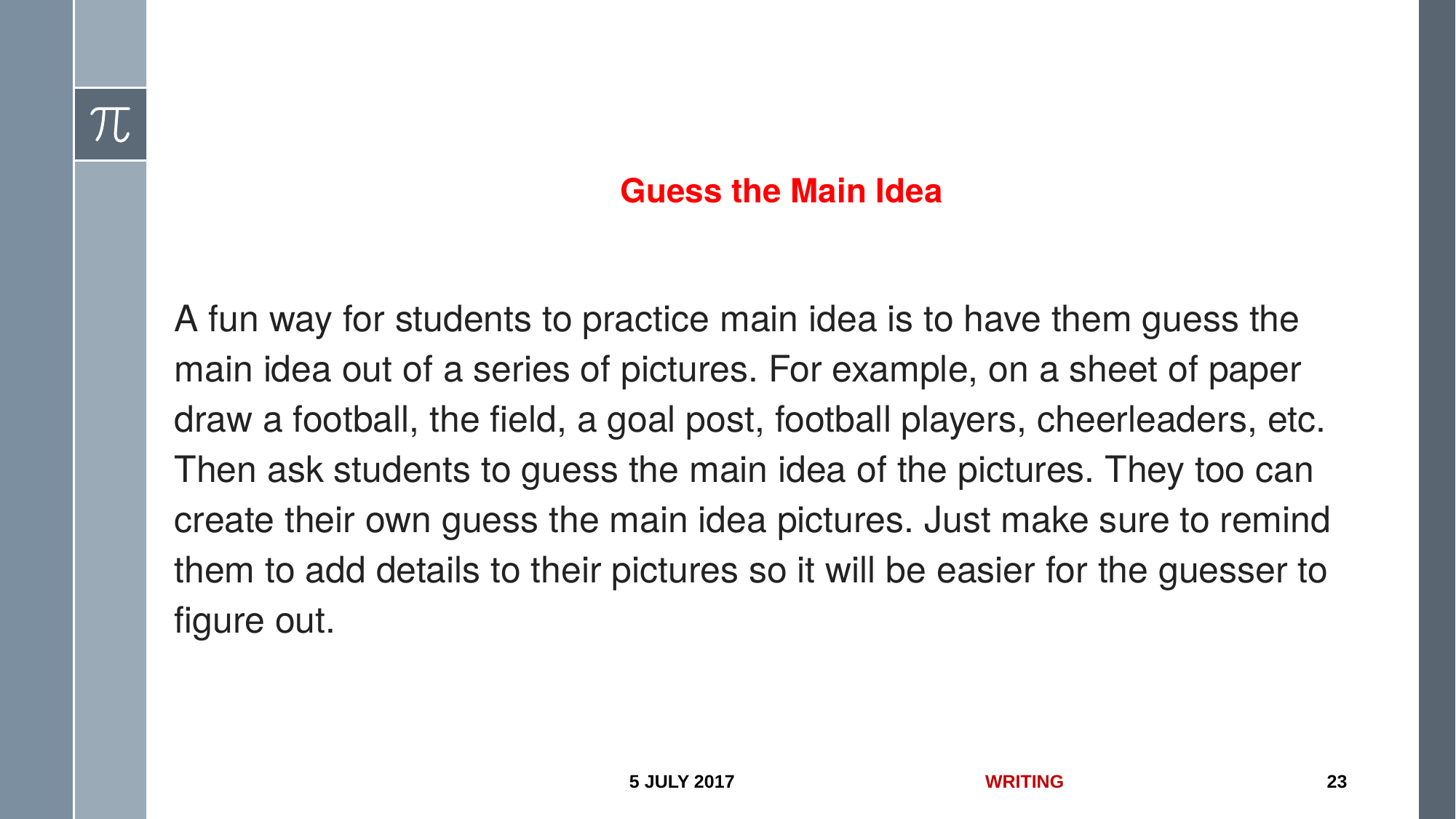

Guess the Main Idea

A fun way for students to practice main idea is to have them guess the main idea out of a series of pictures. For example, on a sheet of paper draw a football, the field, a goal post, football players, cheerleaders, etc. Then ask students to guess the main idea of the pictures. They too can create their own guess the main idea pictures. Just make sure to remind them to add details to their pictures so it will be easier for the guesser to figure out.
5 July 2017
Writing
23